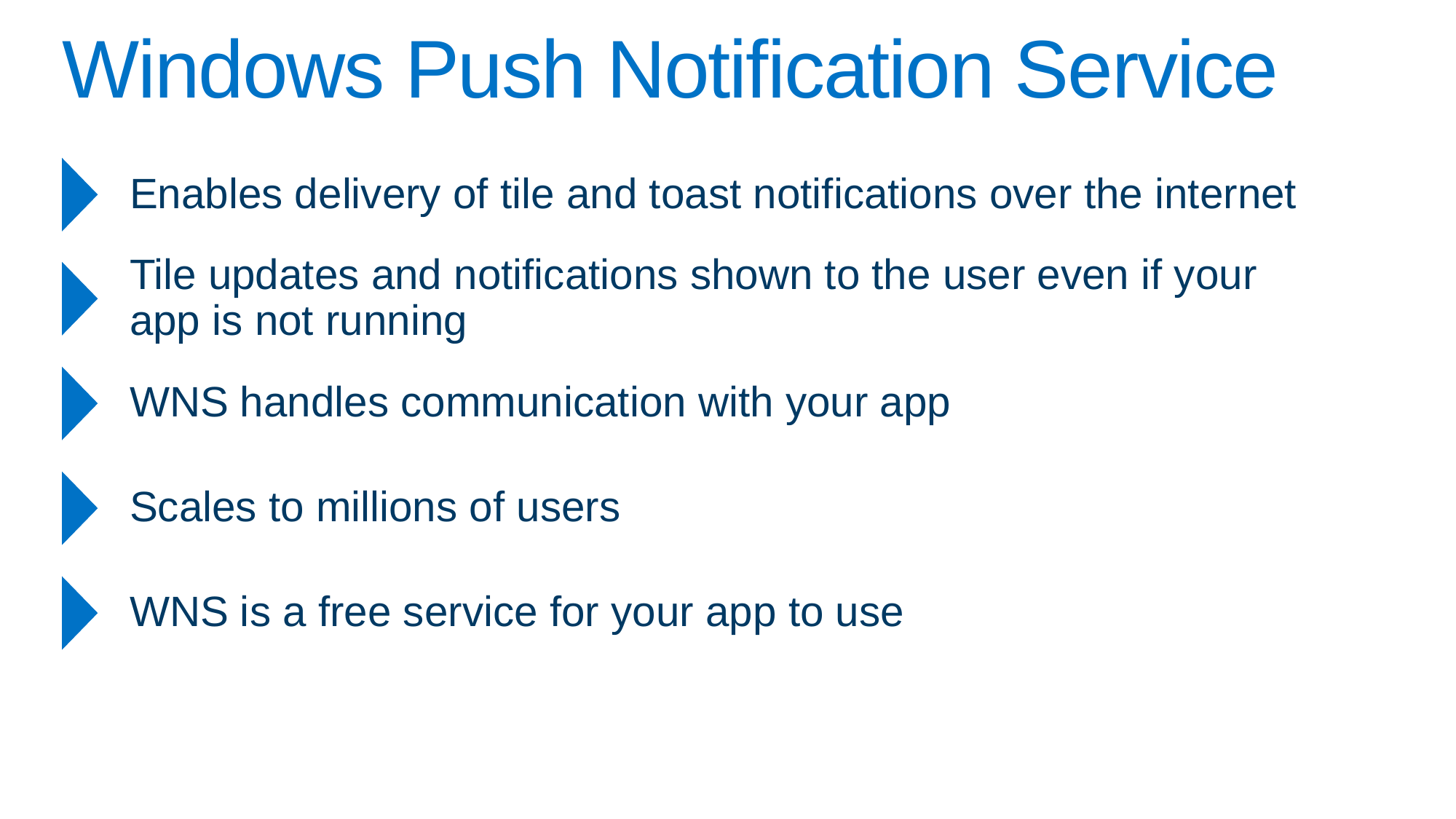

# Windows Push Notification Service
Enables delivery of tile and toast notifications over the internet

Tile updates and notifications shown to the user even if your app is not running

WNS handles communication with your app

Scales to millions of users

WNS is a free service for your app to use